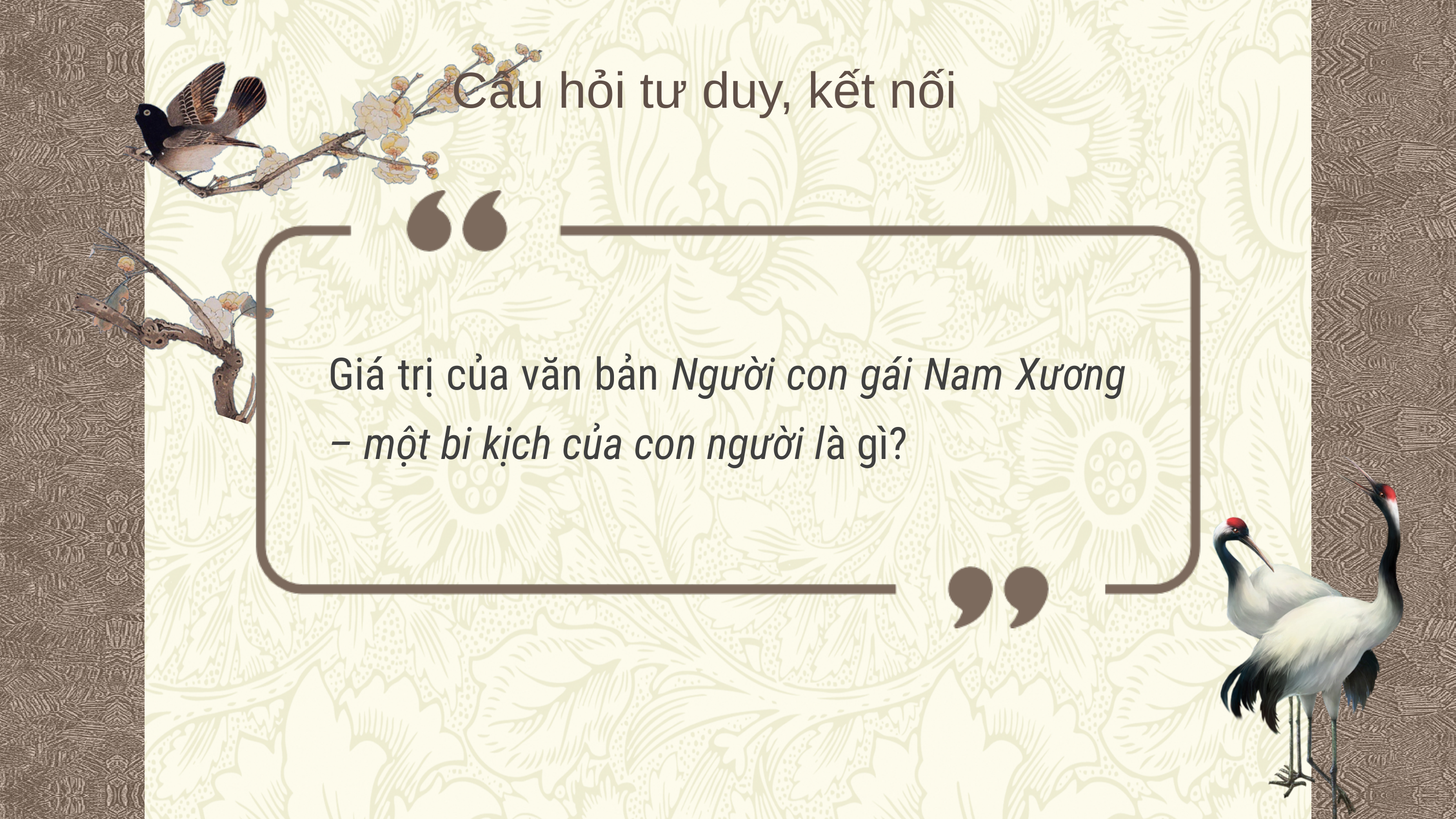

Câu hỏi tư duy, kết nối

Giá trị của văn bản Người con gái Nam Xương – một bi kịch của con người là gì?